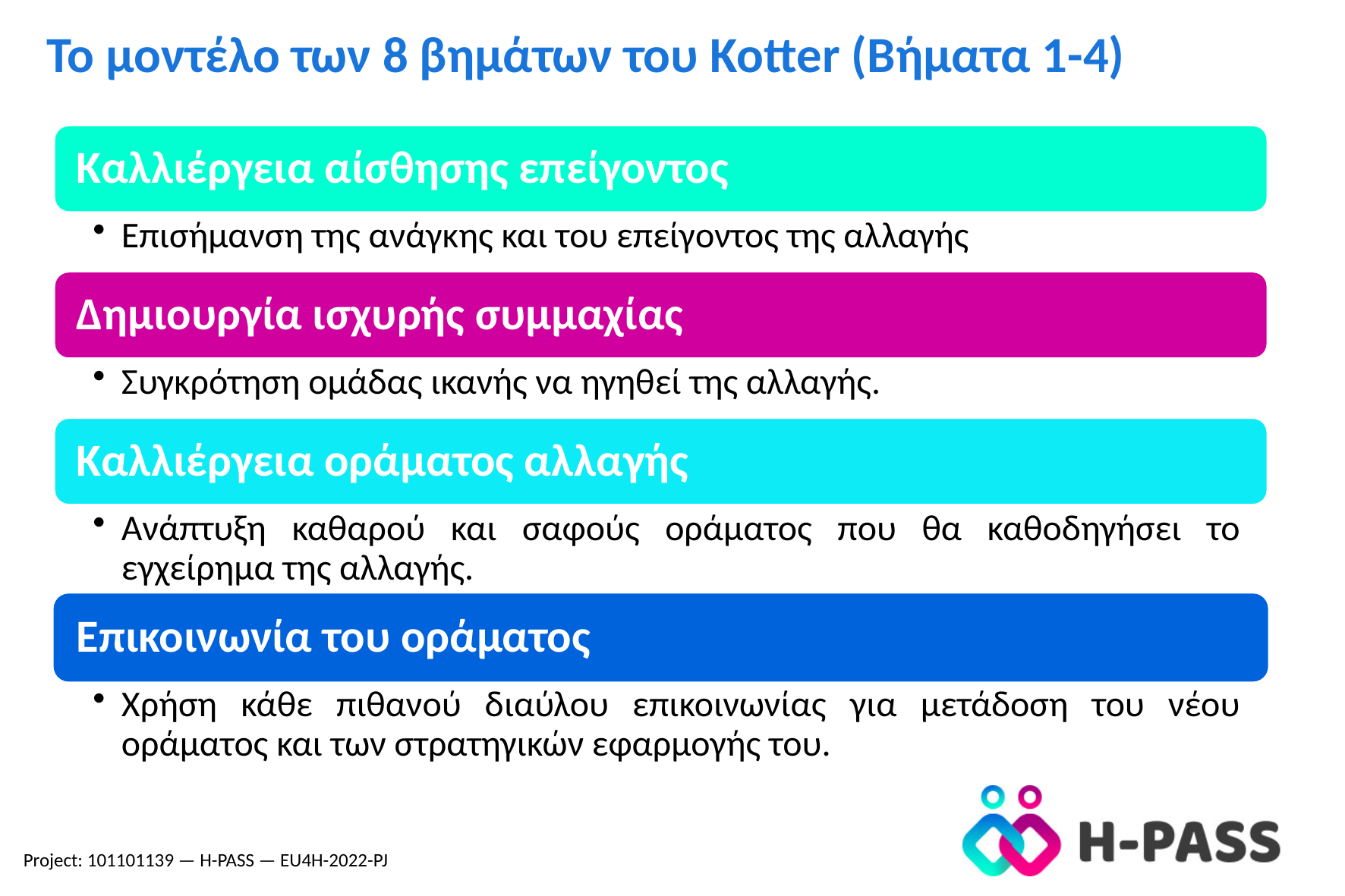

Το μοντέλο των 8 βημάτων του Kotter (Βήματα 1-4)
Καλλιέργεια αίσθησης επείγοντος
Επισήμανση της ανάγκης και του επείγοντος της αλλαγής
Δημιουργία ισχυρής συμμαχίας
Συγκρότηση ομάδας ικανής να ηγηθεί της αλλαγής.
Καλλιέργεια οράματος αλλαγής
Ανάπτυξη καθαρού και σαφούς οράματος που θα καθοδηγήσει το εγχείρημα της αλλαγής.
Επικοινωνία του οράματος
Χρήση κάθε πιθανού διαύλου επικοινωνίας για μετάδοση του νέου οράματος και των στρατηγικών εφαρμογής του.
Project: 101101139 — H-PASS — EU4H-2022-PJ